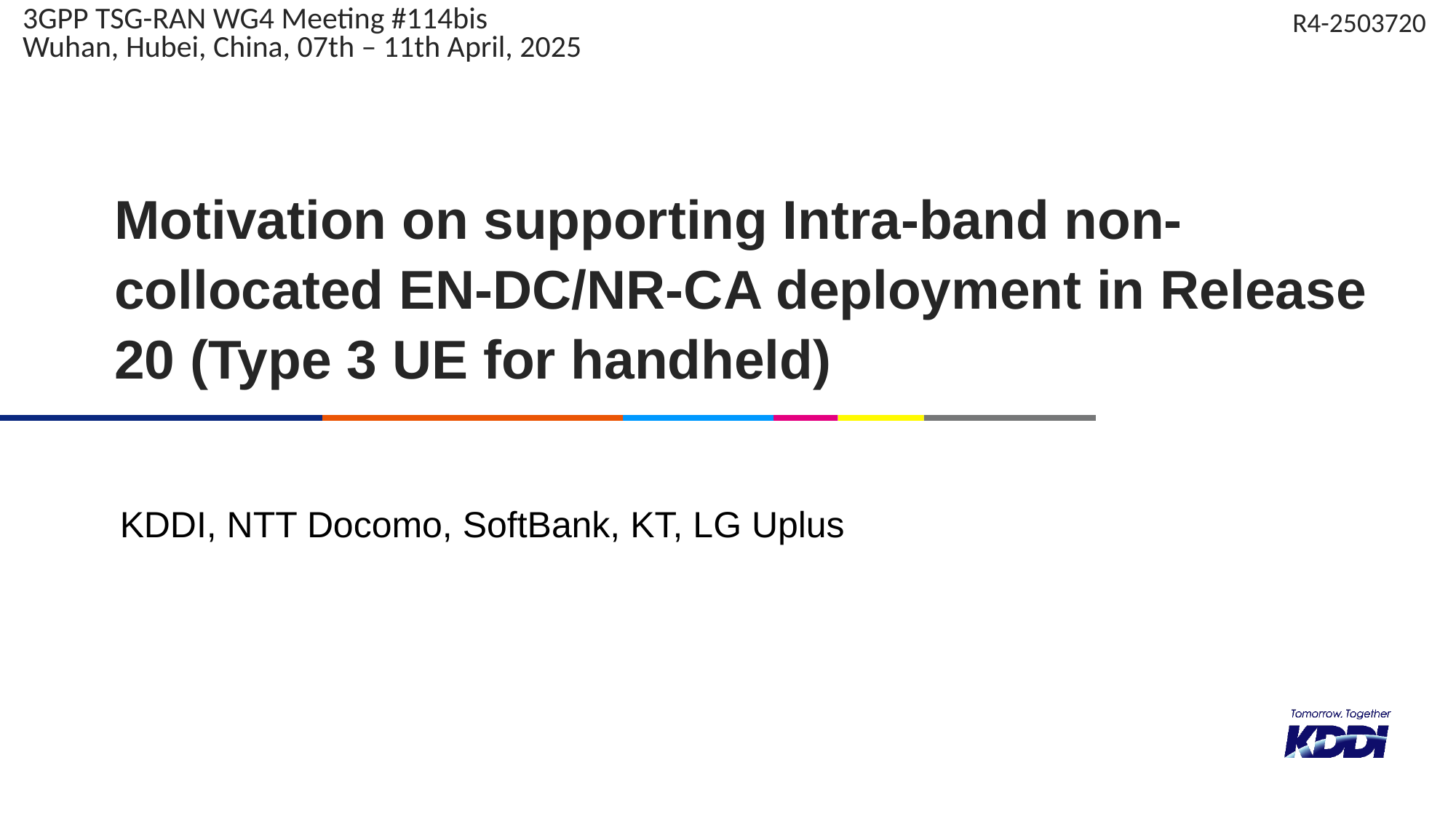

R4-2503720
3GPP TSG-RAN WG4 Meeting #114bis
Wuhan, Hubei, China, 07th – 11th April, 2025
# Motivation on supporting Intra-band non-collocated EN-DC/NR-CA deployment in Release 20 (Type 3 UE for handheld)
KDDI, NTT Docomo, SoftBank, KT, LG Uplus